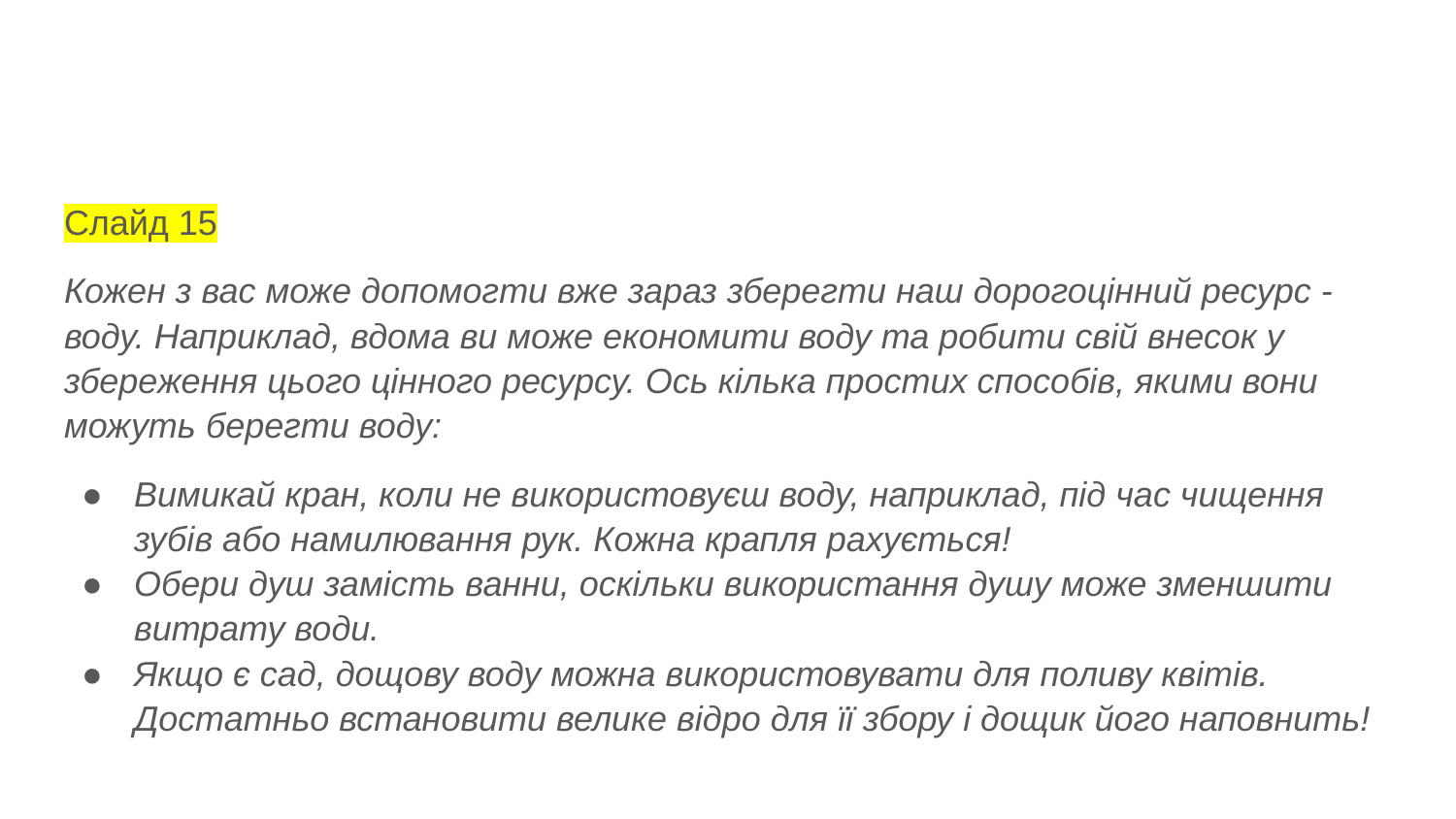

#
Слайд 15
Кожен з вас може допомогти вже зараз зберегти наш дорогоцінний ресурс - воду. Наприклад, вдома ви може економити воду та робити свій внесок у збереження цього цінного ресурсу. Ось кілька простих способів, якими вони можуть берегти воду:
Вимикай кран, коли не використовуєш воду, наприклад, під час чищення зубів або намилювання рук. Кожна крапля рахується!
Обери душ замість ванни, оскільки використання душу може зменшити витрату води.
Якщо є сад, дощову воду можна використовувати для поливу квітів. Достатньо встановити велике відро для її збору і дощик його наповнить!